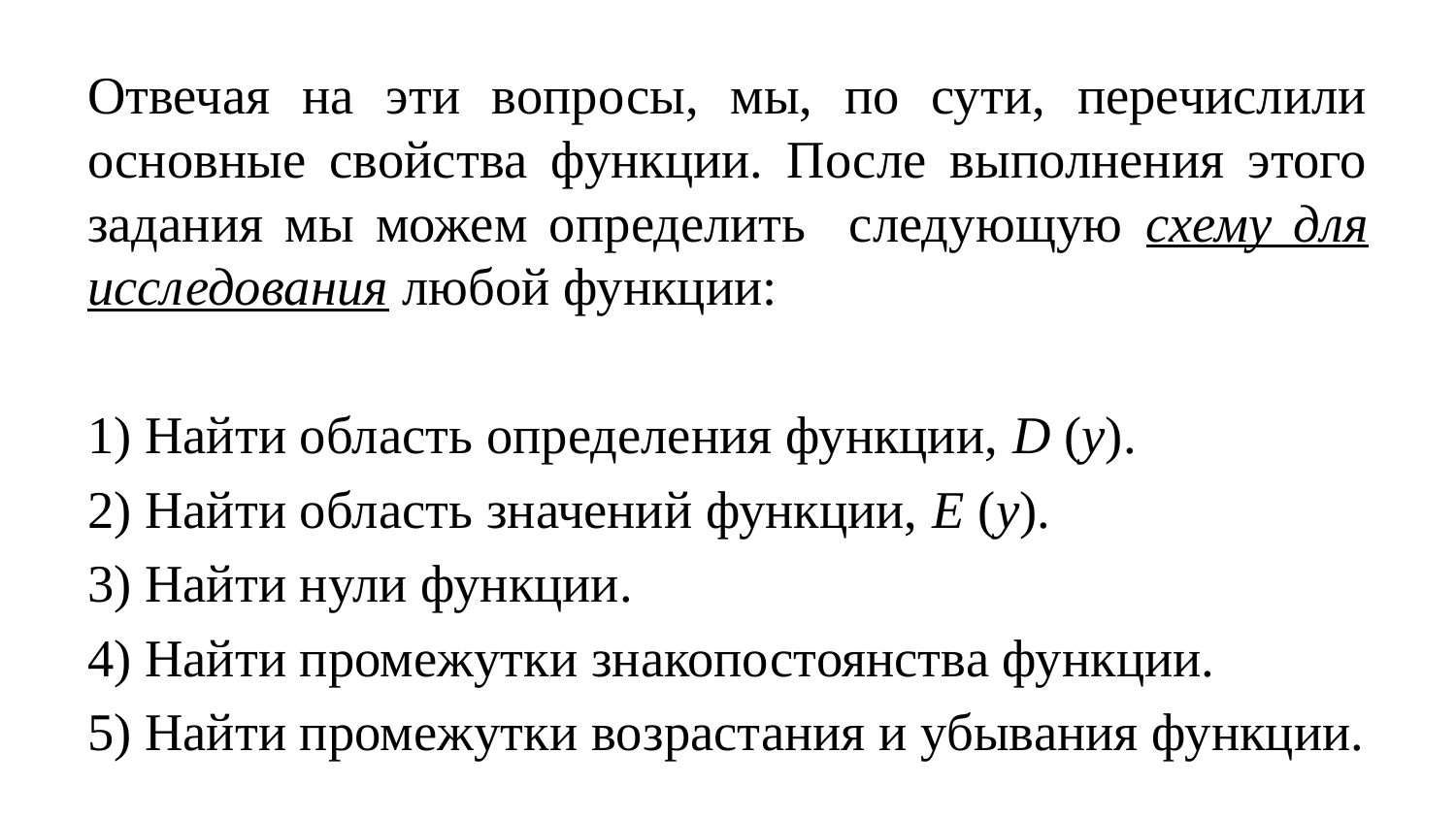

Отвечая на эти вопросы, мы, по сути, перечислили основные свойства функции. После выполнения этого задания мы можем определить  следующую схему для исследования любой функции:

1) Найти область определения функции, D (у).
2) Найти область значений функции, Е (у).
3) Найти нули функции.
4) Найти промежутки знакопостоянства функции.
5) Найти промежутки возрастания и убывания функции.